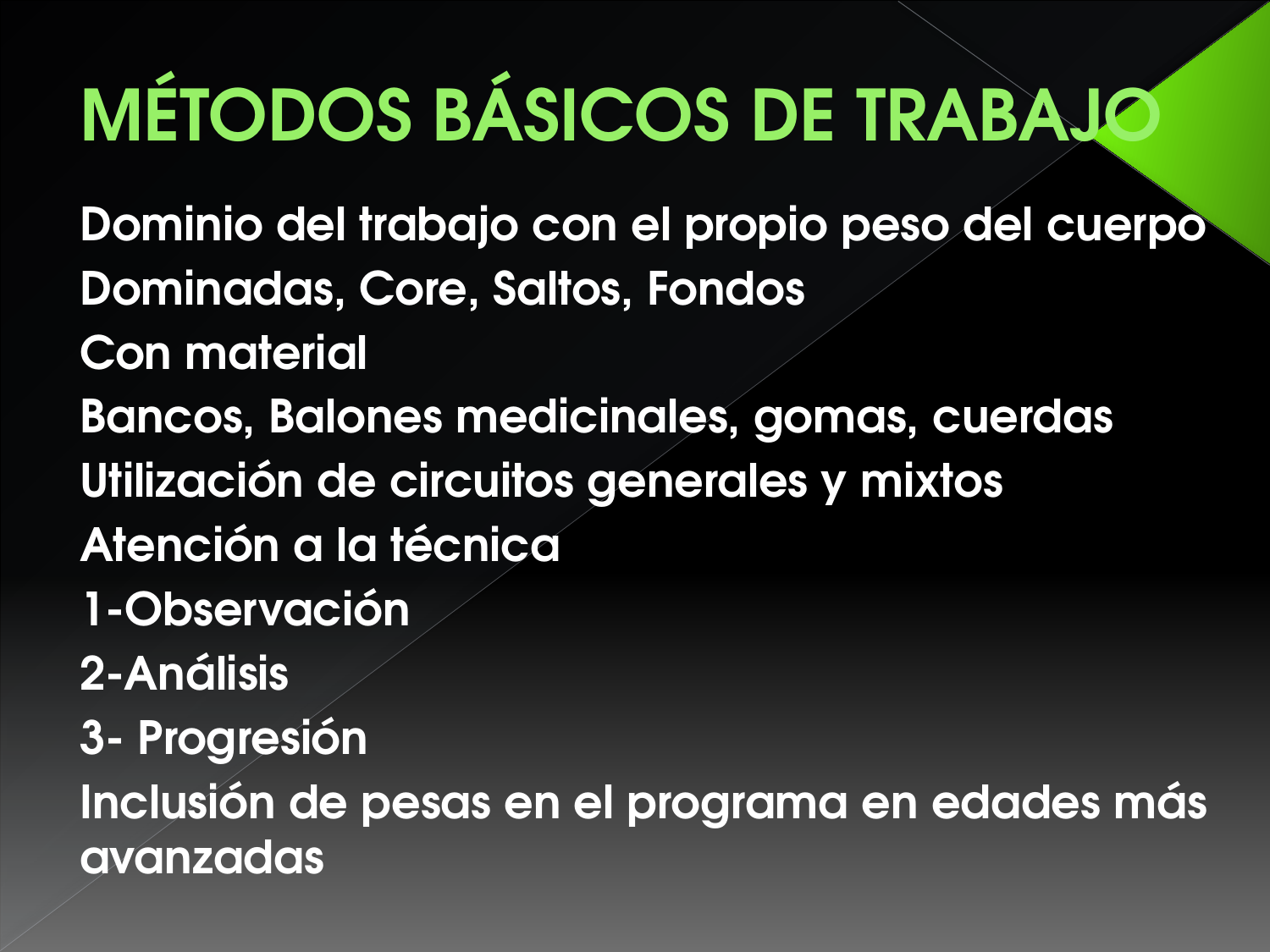

# MÉTODOS BÁSICOS DE TRABAJO
Dominio del trabajo con el propio peso del cuerpo
Dominadas, Core, Saltos, Fondos
Con material
Bancos, Balones medicinales, gomas, cuerdas
Utilización de circuitos generales y mixtos
Atención a la técnica
1-Observación
2-Análisis
3- Progresión
Inclusión de pesas en el programa en edades más avanzadas